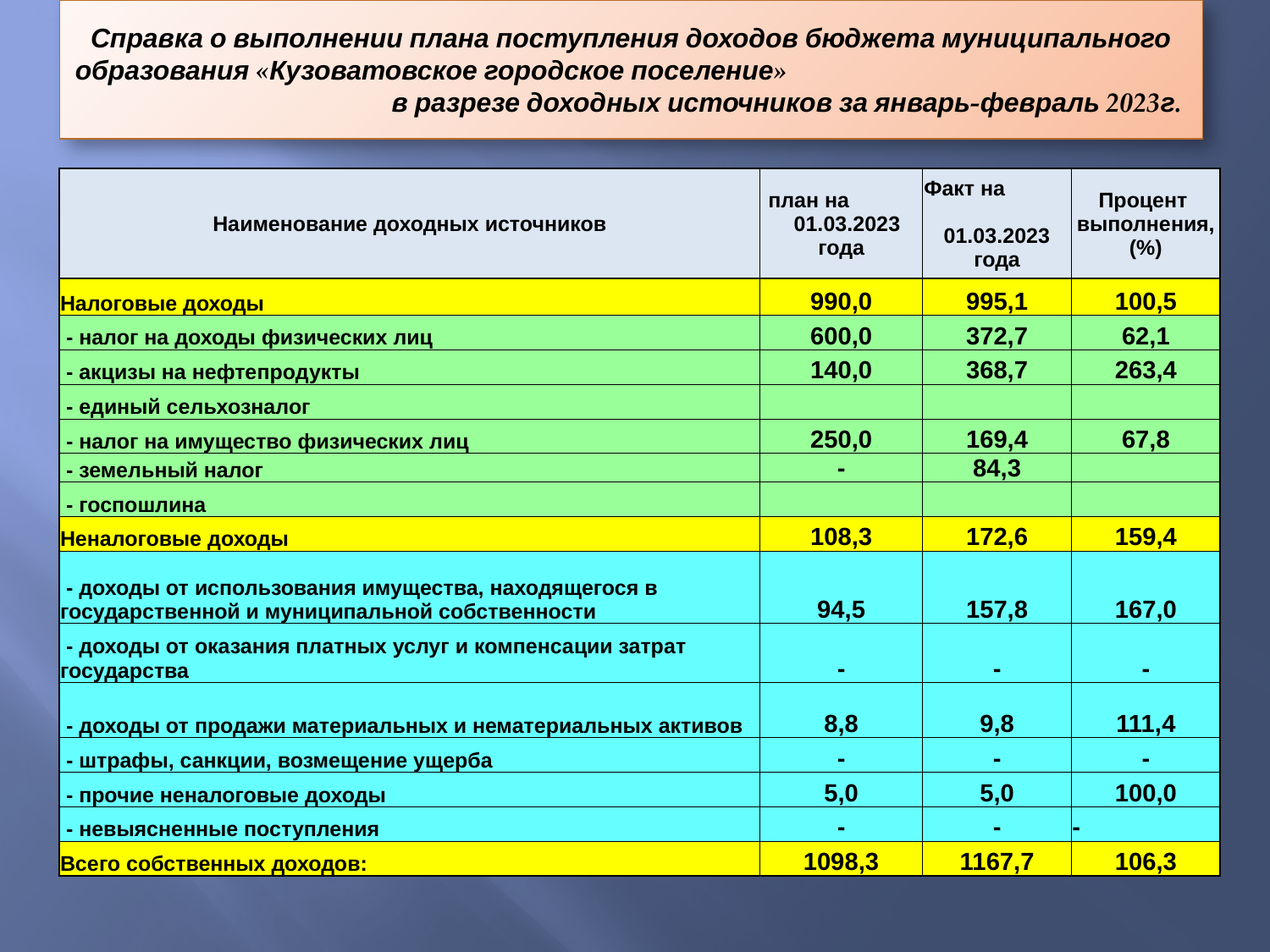

# Справка о выполнении плана поступления доходов бюджета муниципального образования «Кузоватовское городское поселение»                                                                                                          в разрезе доходных источников за январь-февраль 2023г.
| Наименование доходных источников | план на 01.03.2023 года | Факт на 01.03.2023 года | Процент выполнения, (%) |
| --- | --- | --- | --- |
| Налоговые доходы | 990,0 | 995,1 | 100,5 |
| - налог на доходы физических лиц | 600,0 | 372,7 | 62,1 |
| - акцизы на нефтепродукты | 140,0 | 368,7 | 263,4 |
| - единый сельхозналог |  |  |  |
| - налог на имущество физических лиц | 250,0 | 169,4 | 67,8 |
| - земельный налог | - | 84,3 |  |
| - госпошлина |  |  |  |
| Неналоговые доходы | 108,3 | 172,6 | 159,4 |
| - доходы от использования имущества, находящегося в государственной и муниципальной собственности | 94,5 | 157,8 | 167,0 |
| - доходы от оказания платных услуг и компенсации затрат государства | - | - | - |
| - доходы от продажи материальных и нематериальных активов | 8,8 | 9,8 | 111,4 |
| - штрафы, санкции, возмещение ущерба | - | - | - |
| - прочие неналоговые доходы | 5,0 | 5,0 | 100,0 |
| - невыясненные поступления | - | - | - |
| Всего собственных доходов: | 1098,3 | 1167,7 | 106,3 |